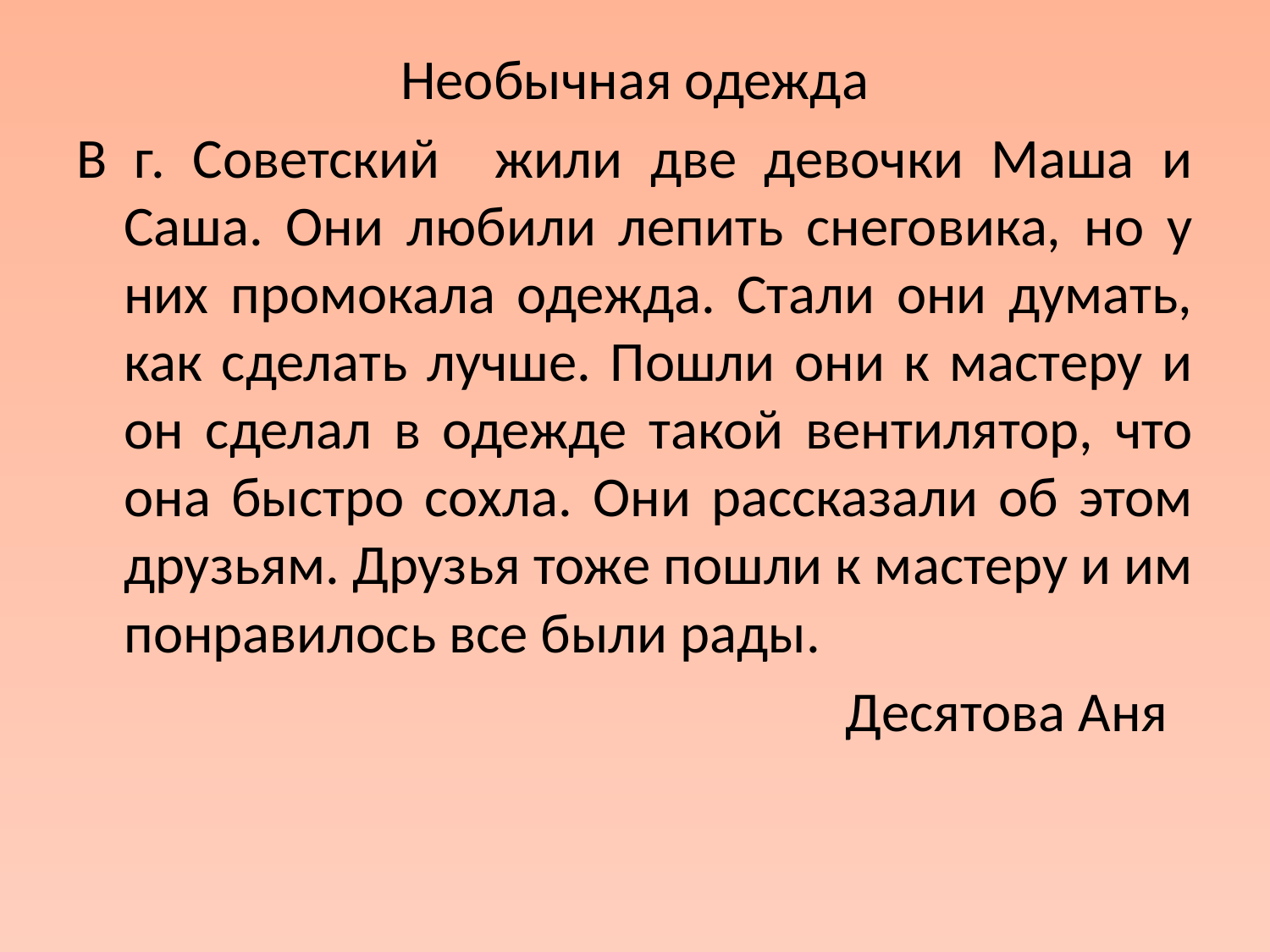

Необычная одежда
В г. Советский  жили две девочки Маша и Саша. Они любили лепить снеговика, но у них промокала одежда. Стали они думать, как сделать лучше. Пошли они к мастеру и он сделал в одежде такой вентилятор, что она быстро сохла. Они рассказали об этом друзьям. Друзья тоже пошли к мастеру и им понравилось все были рады.
Десятова Аня